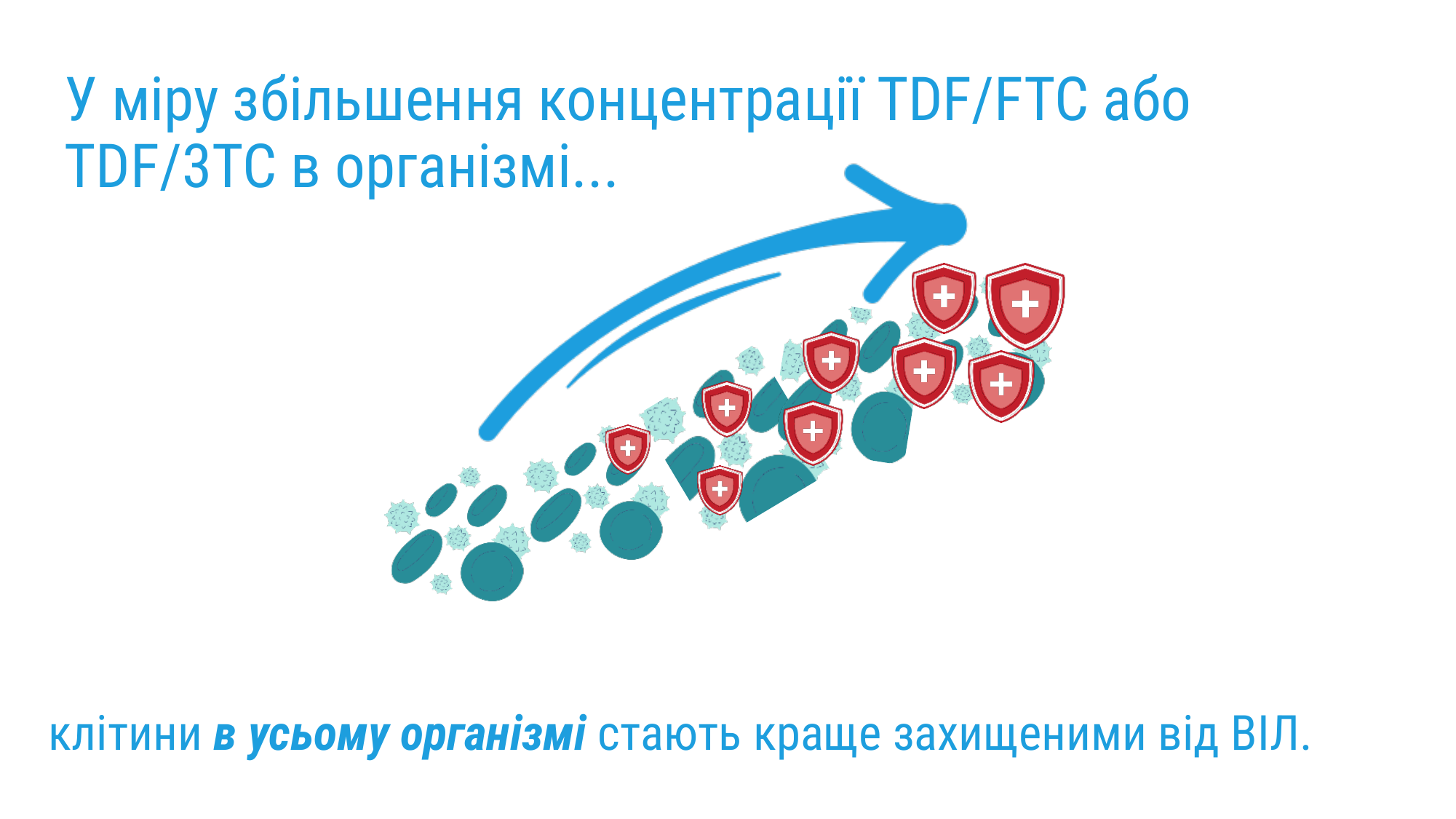

У міру збільшення концентрації TDF/FTC або TDF/3TC в організмі...
клітини в усьому організмі стають краще захищеними від ВІЛ.